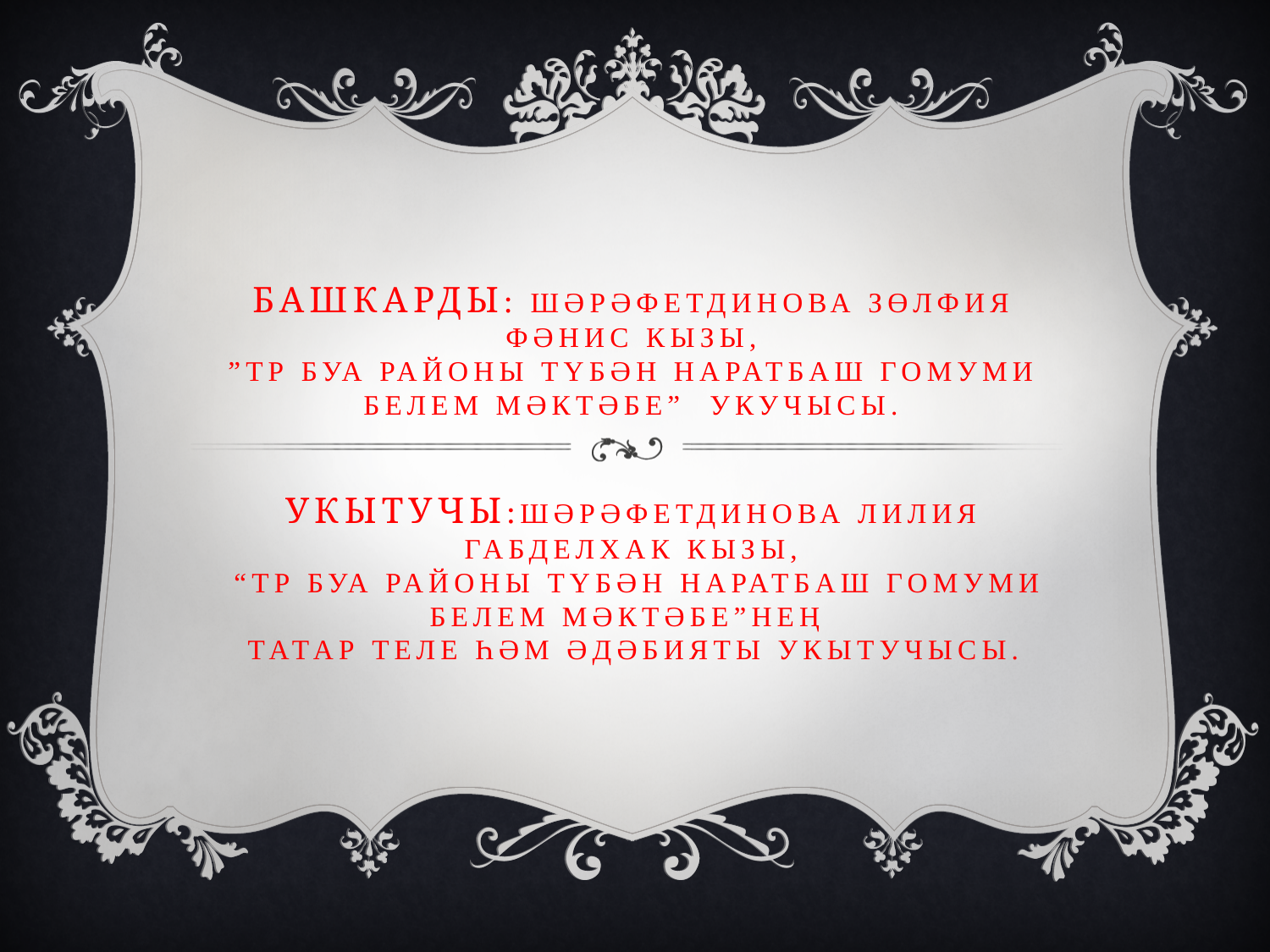

# Башкарды: Шәрәфетдинова Зөлфия Фәнис кызы, ”ТР Буа районы Түбән Наратбаш гомуми белем мәктәбе”  укучысы. Укытучы:Шәрәфетдинова Лилия Габделхак кызы, “ТР Буа районы Түбән Наратбаш гомуми белем мәктәбе”нең татар теле һәм әдәбияты укытучысы.